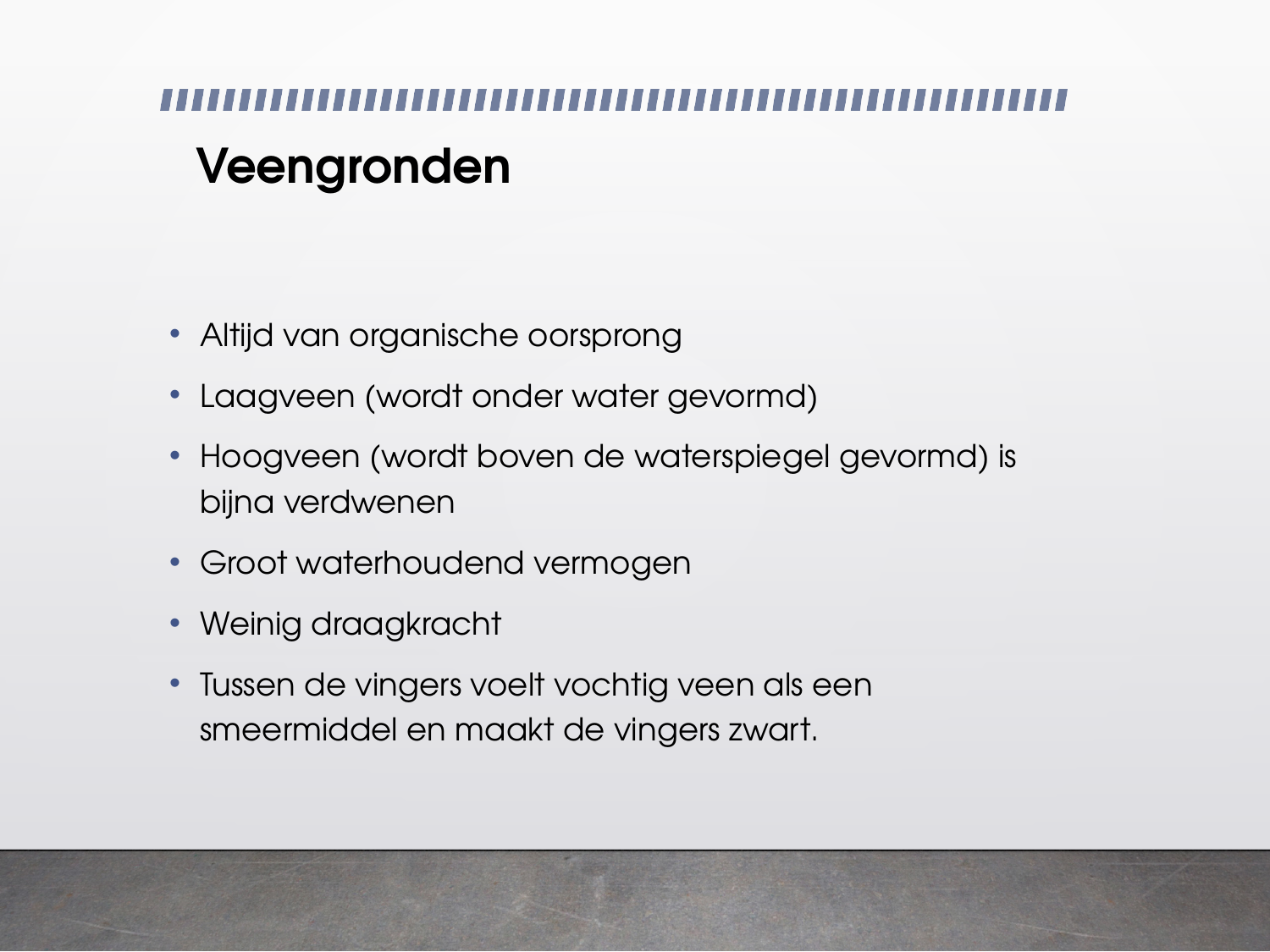

# Veengronden
Altijd van organische oorsprong
Laagveen (wordt onder water gevormd)
Hoogveen (wordt boven de waterspiegel gevormd) is bijna verdwenen
Groot waterhoudend vermogen
Weinig draagkracht
Tussen de vingers voelt vochtig veen als een smeermiddel en maakt de vingers zwart.